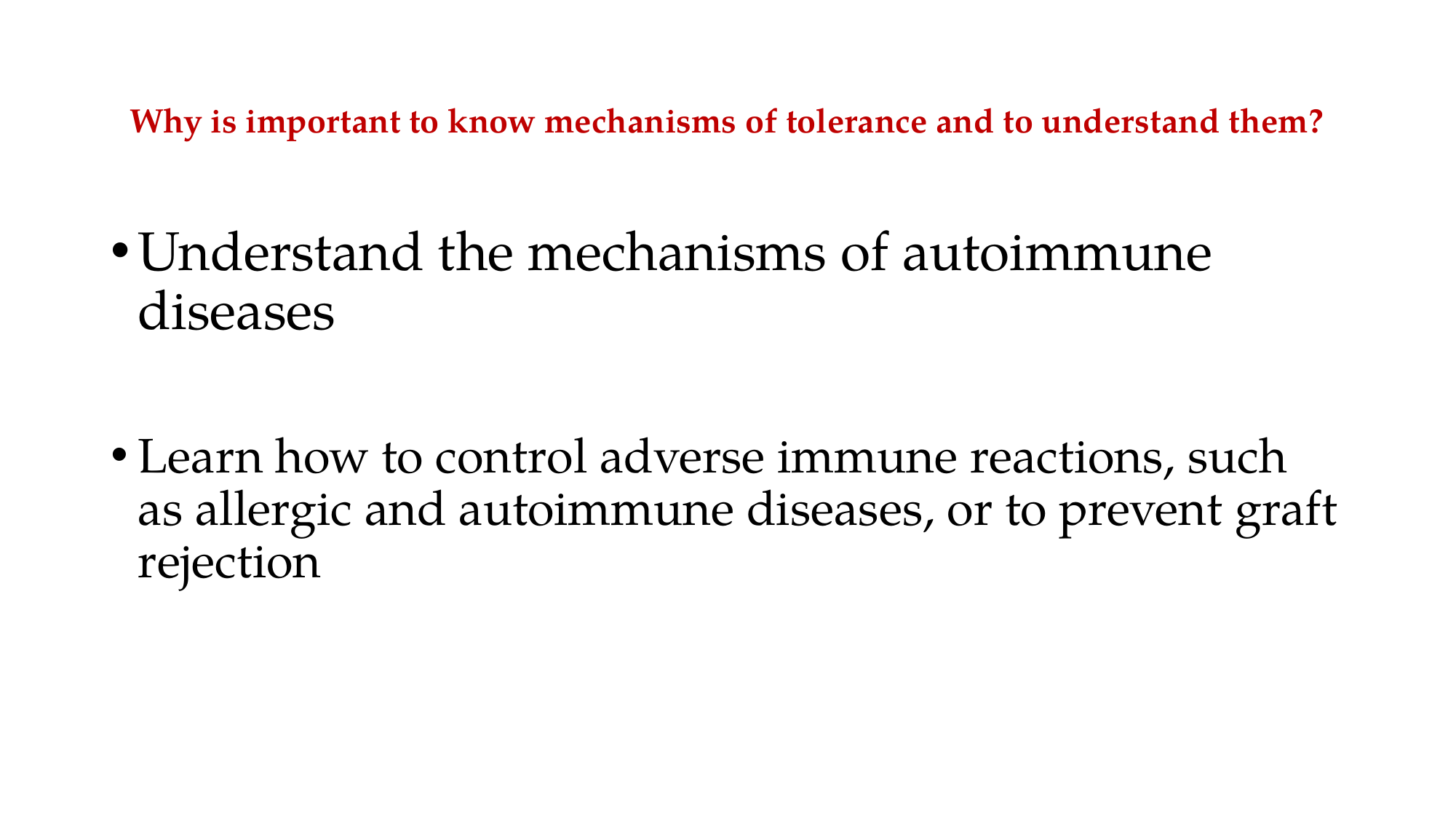

# Why is important to know mechanisms of tolerance and to understand them?
Understand the mechanisms of autoimmune diseases

Learn how to control adverse immune reactions, such as allergic and autoimmune diseases, or to prevent graft rejection